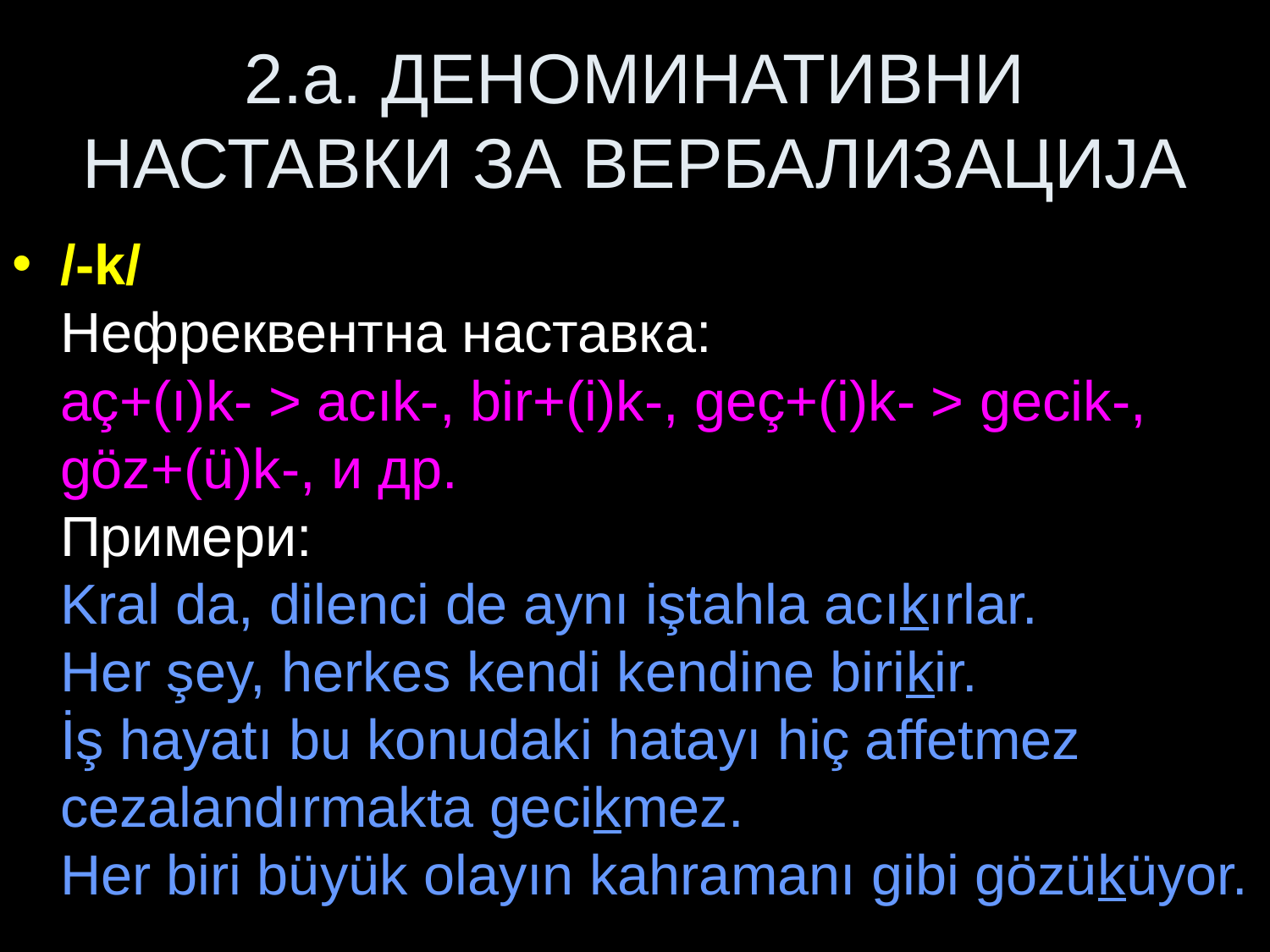

# 2.a. ДЕНОМИНАТИВНИ НАСТАВКИ ЗА ВЕРБАЛИЗАЦИЈА
/-k/
Нефреквентна наставка:
aç+(ı)k- > acık-, bir+(i)k-, geç+(i)k- > gecik-, göz+(ü)k-, и др.
Примери:
Kral da, dilenci de aynı iştahla acıkırlar.
Her şey, herkes kendi kendine birikir.
İş hayatı bu konudaki hatayı hiç affetmez cezalandırmakta gecikmez.
Her biri büyük olayın kahramanı gibi gözüküyor.